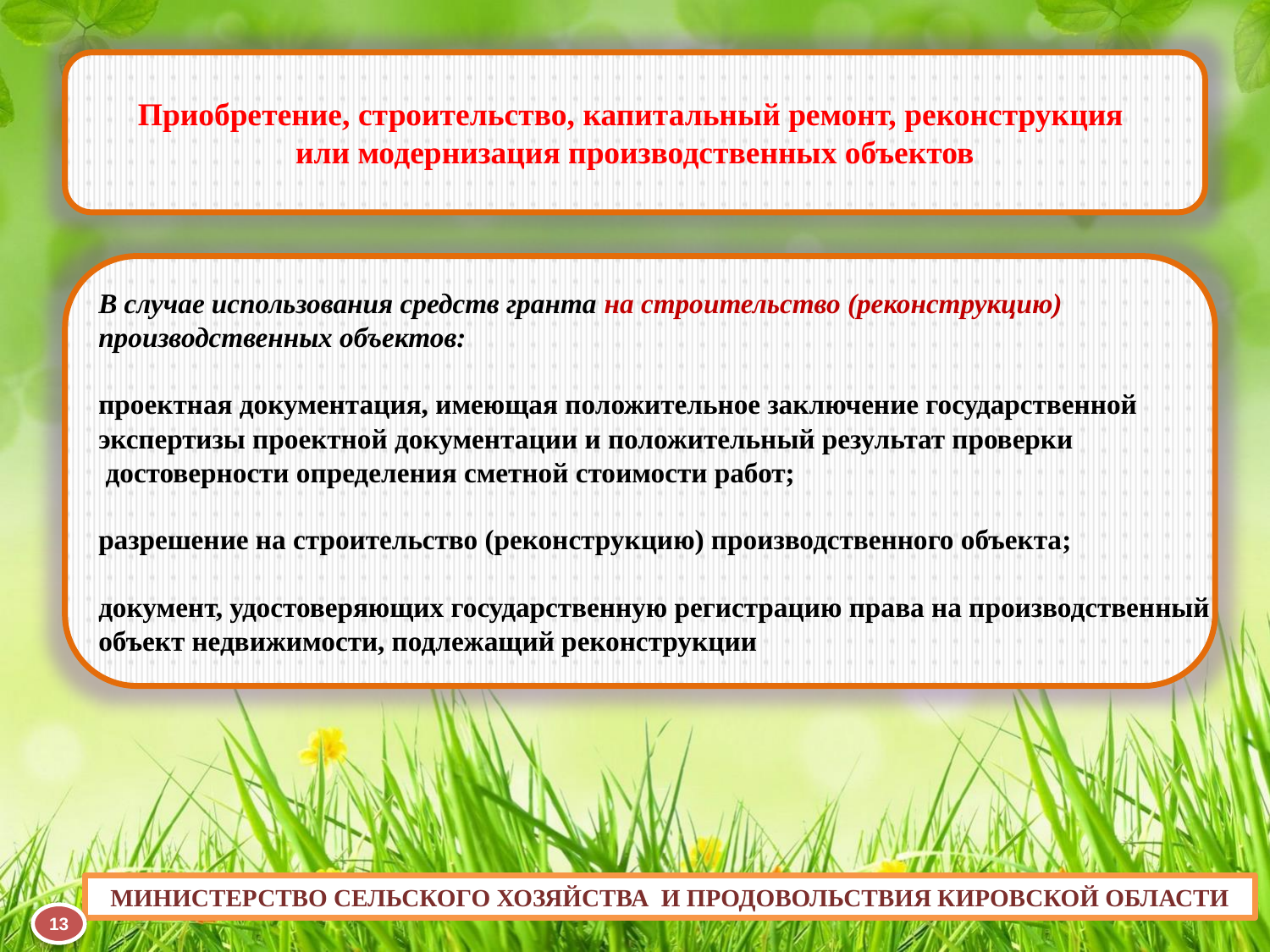

Приобретение, строительство, капитальный ремонт, реконструкция
или модернизация производственных объектов
В случае использования средств гранта на строительство (реконструкцию)
производственных объектов:

проектная документация, имеющая положительное заключение государственной
экспертизы проектной документации и положительный результат проверки
 достоверности определения сметной стоимости работ;

разрешение на строительство (реконструкцию) производственного объекта;

документ, удостоверяющих государственную регистрацию права на производственный
объект недвижимости, подлежащий реконструкции
МИНИСТЕРСТВО СЕЛЬСКОГО ХОЗЯЙСТВА  И ПРОДОВОЛЬСТВИЯ КИРОВСКОЙ ОБЛАСТИ
13